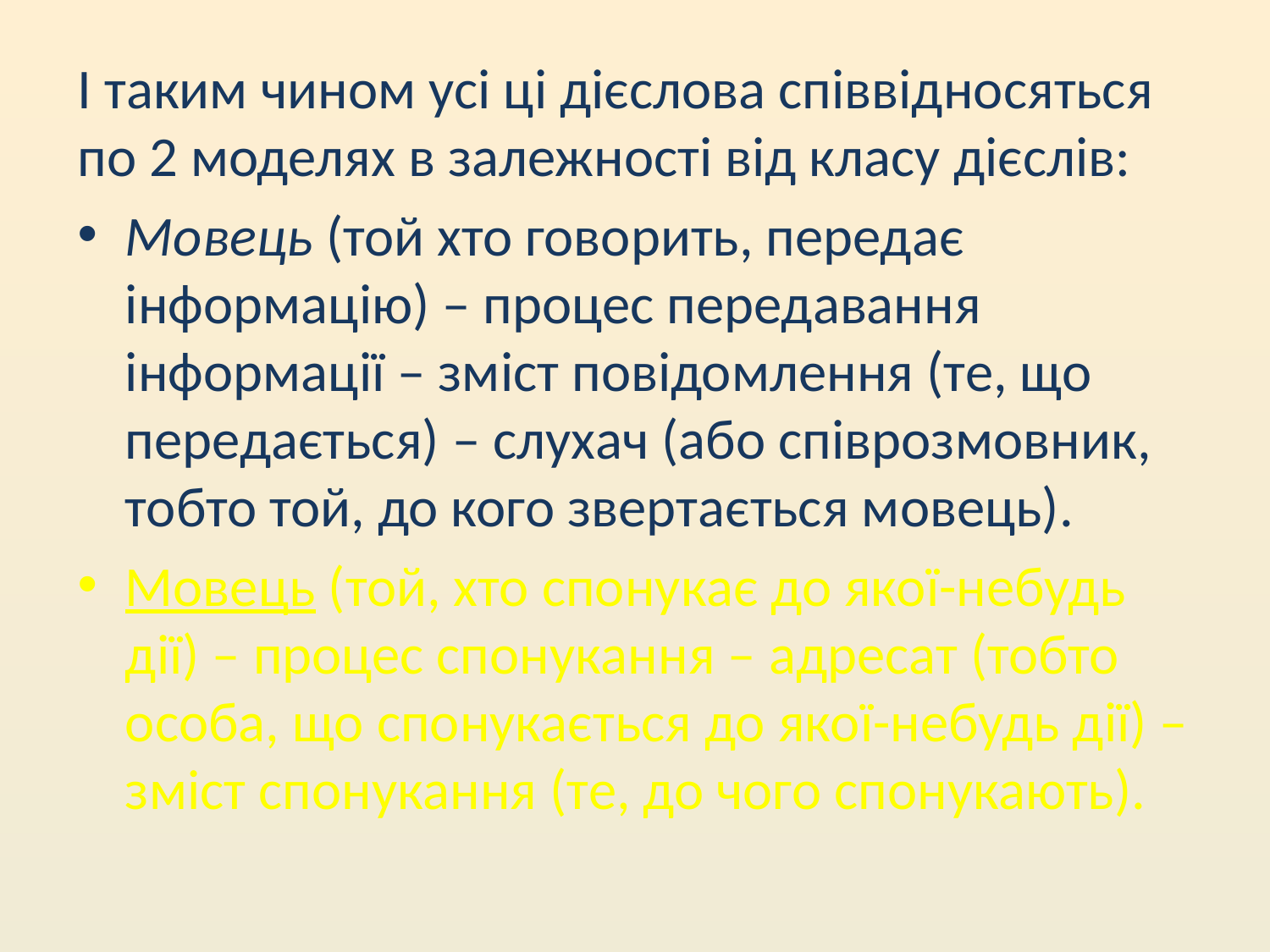

І таким чином усі ці дієслова співвідносяться по 2 моделях в залежності від класу дієслів:
Мовець (той хто говорить, передає інформацію) – процес передавання інформації – зміст повідомлення (те, що передається) – слухач (або співрозмовник, тобто той, до кого звертається мовець).
Мовець (той, хто спонукає до якої-небудь дії) – процес спонукання – адресат (тобто особа, що спонукається до якої-небудь дії) – зміст спонукання (те, до чого спонукають).